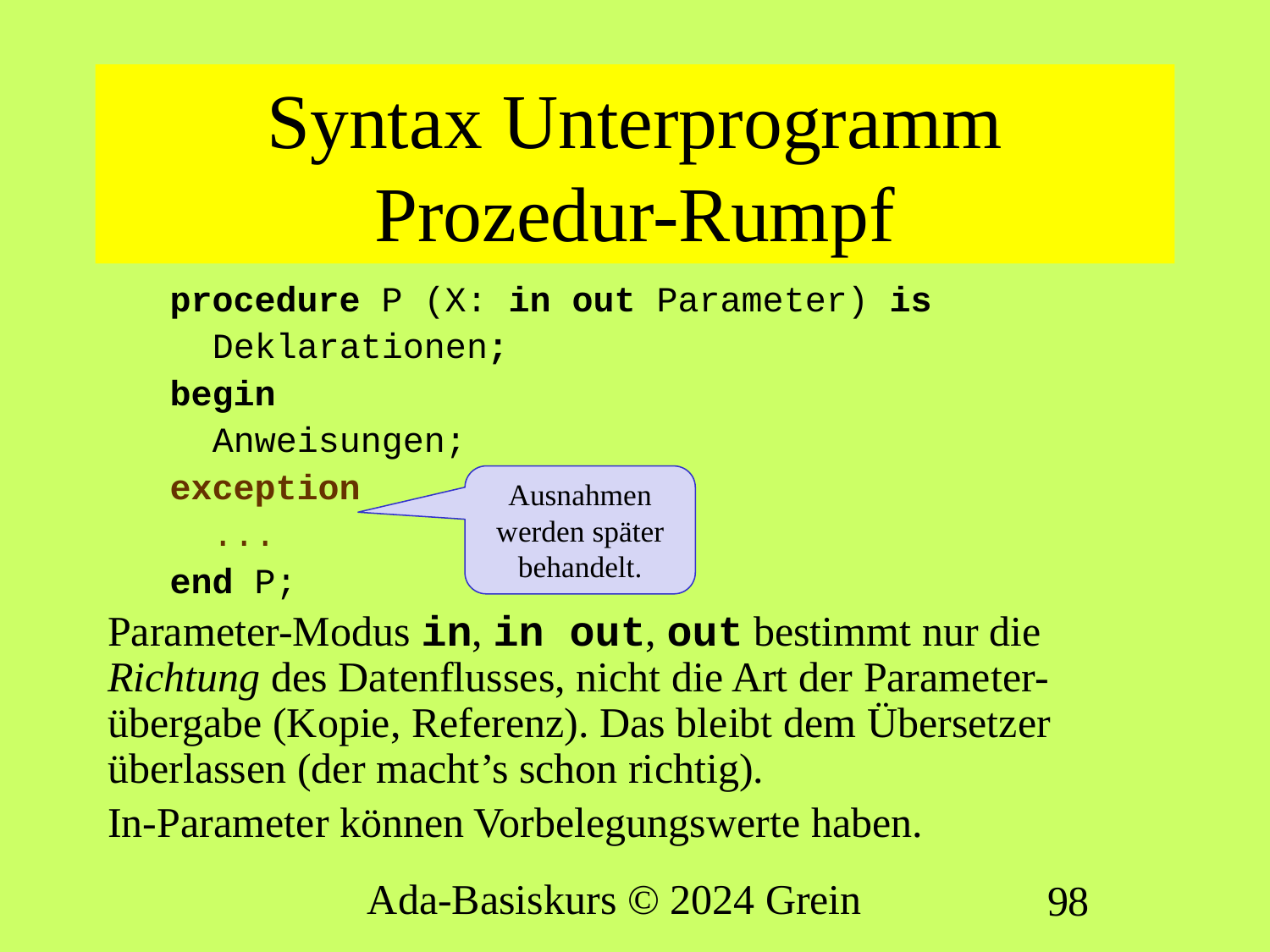

# Syntax Unterprogramm Prozedur-Rumpf
procedure P (X: in out Parameter) is
  Deklarationen;
begin
  Anweisungen;
exception
  ...
end P;
Parameter-Modus in, in out, out bestimmt nur die Richtung des Datenflusses, nicht die Art der Parameter-übergabe (Kopie, Referenz). Das bleibt dem Übersetzer überlassen (der macht’s schon richtig).
In-Parameter können Vorbelegungswerte haben.
Ausnahmen werden später behandelt.
Ada-Basiskurs © 2024 Grein
98